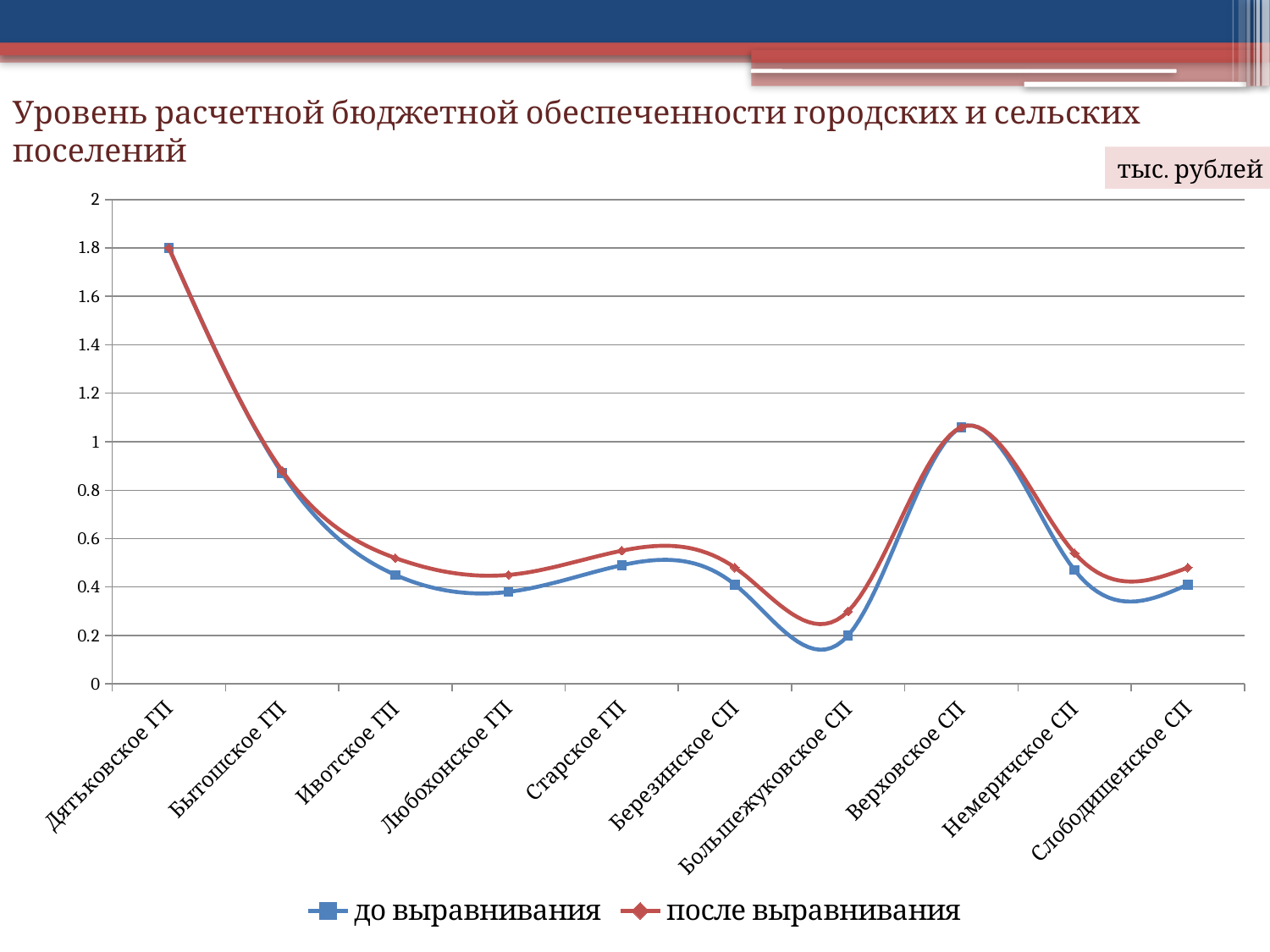

Уровень расчетной бюджетной обеспеченности городских и сельских поселений
тыс. рублей

### Chart

| Category | до выравнивания | после выравнивания |
|---|---|---|
| Дятьковское ГП | 1.8 | 1.8 |
| Бытошское ГП | 0.87 | 0.88 |
| Ивотское ГП | 0.45 | 0.52 |
| Любохонское ГП | 0.38 | 0.45 |
| Старское ГП | 0.49 | 0.55 |
| Березинское СП | 0.41 | 0.48 |
| Большежуковское СП | 0.2 | 0.3 |
| Верховское СП | 1.06 | 1.06 |
| Немеричское СП | 0.47 | 0.54 |
| Слободищенское СП | 0.41 | 0.48 |